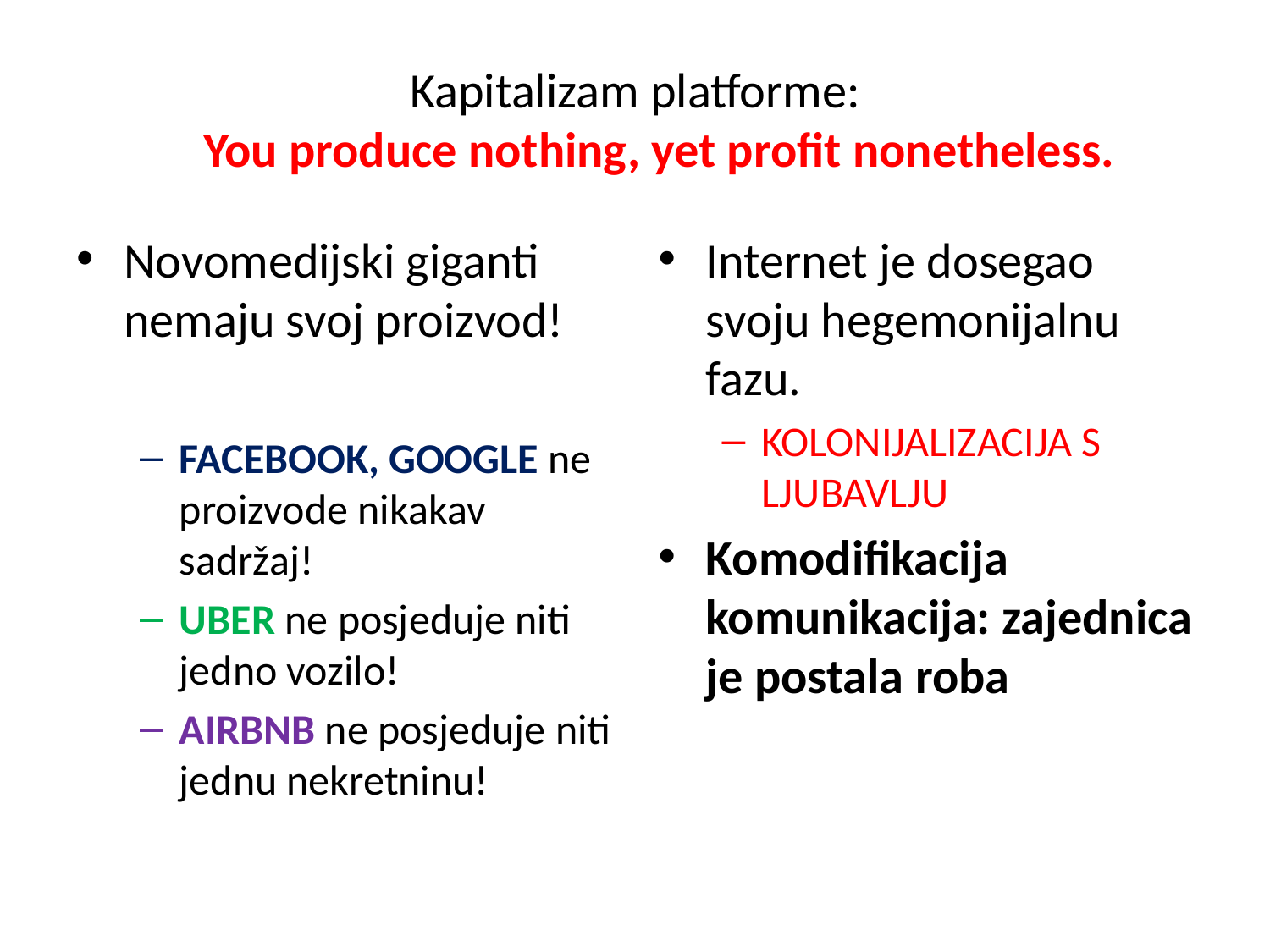

# Kapitalizam platforme: You produce nothing, yet profit nonetheless.
Novomedijski giganti nemaju svoj proizvod!

FACEBOOK, GOOGLE ne proizvode nikakav sadržaj!
UBER ne posjeduje niti jedno vozilo!
AIRBNB ne posjeduje niti jednu nekretninu!

Internet je dosegao svoju hegemonijalnu fazu.
KOLONIJALIZACIJA S LJUBAVLJU
Komodifikacija komunikacija: zajednica je postala roba